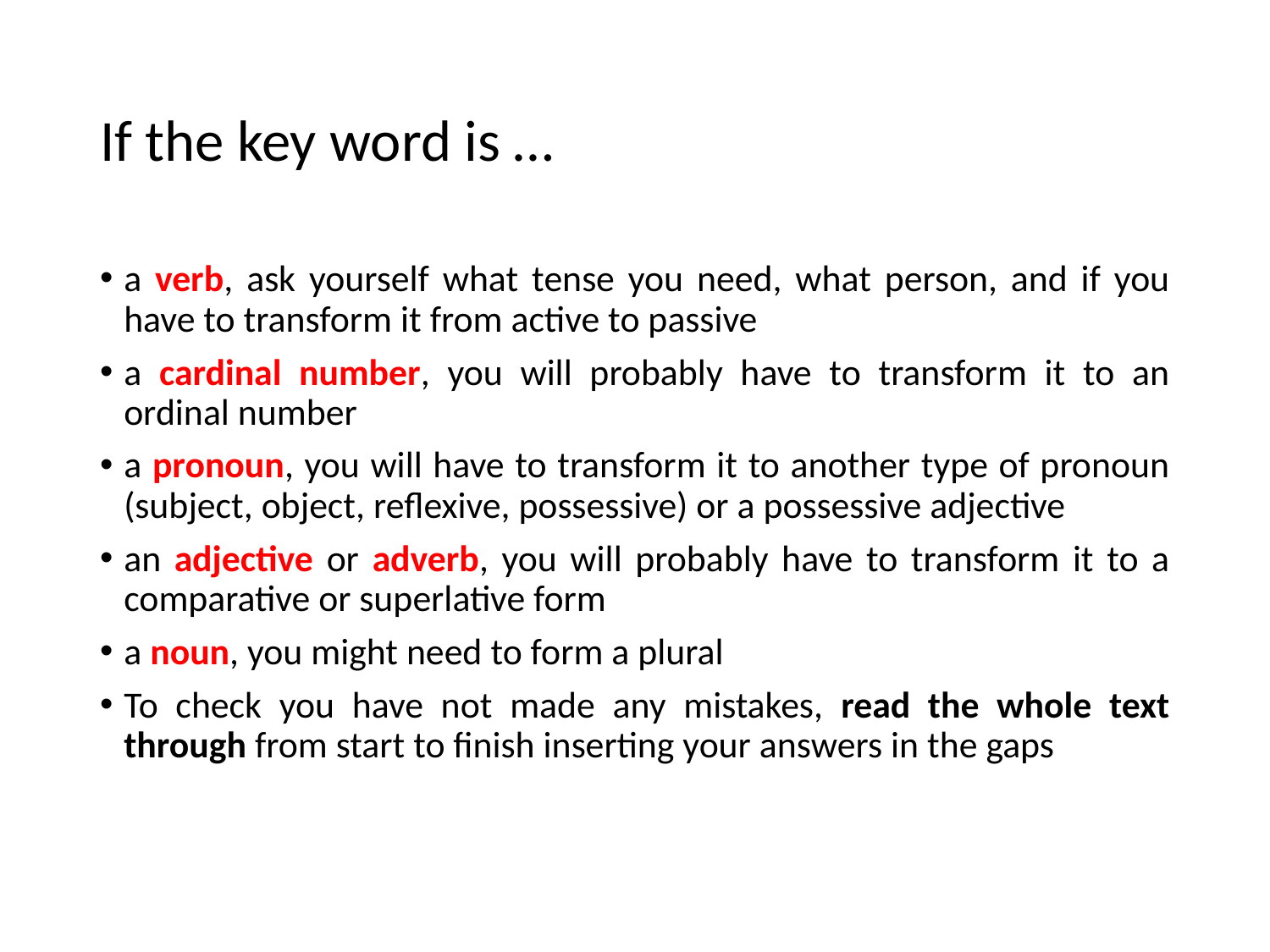

# If the key word is …
a verb, ask yourself what tense you need, what person, and if you have to transform it from active to passive
a cardinal number, you will probably have to transform it to an ordinal number
a pronoun, you will have to transform it to another type of pronoun (subject, object, reflexive, possessive) or a possessive adjective
an adjective or adverb, you will probably have to transform it to a comparative or superlative form
a noun, you might need to form a plural
To check you have not made any mistakes, read the whole text through from start to finish inserting your answers in the gaps